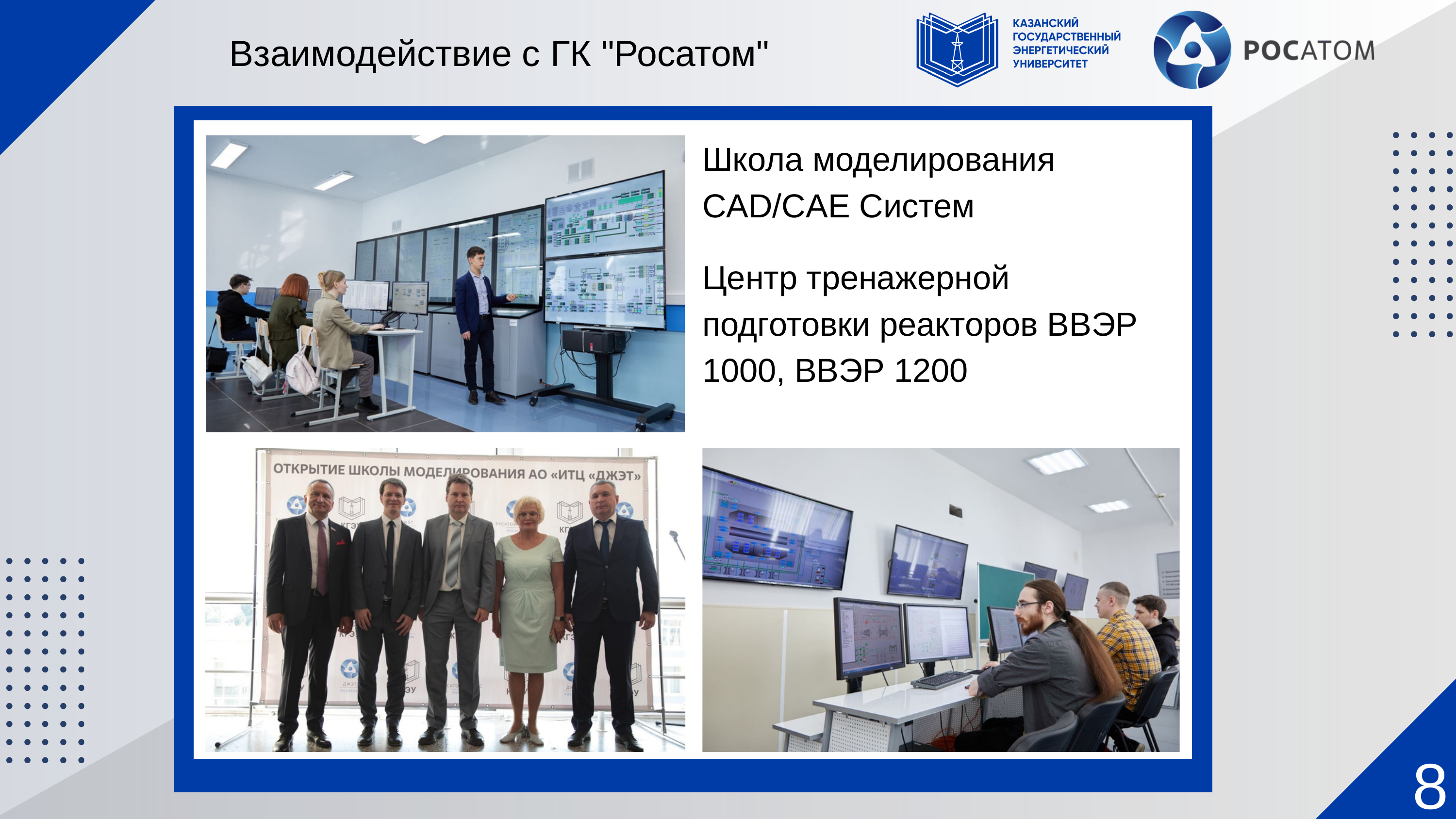

Взаимодействие с ГК "Росатом"

Школа моделирования CAD/CAE Систем

Центр тренажерной подготовки реакторов ВВЭР 1000, ВВЭР 1200

8